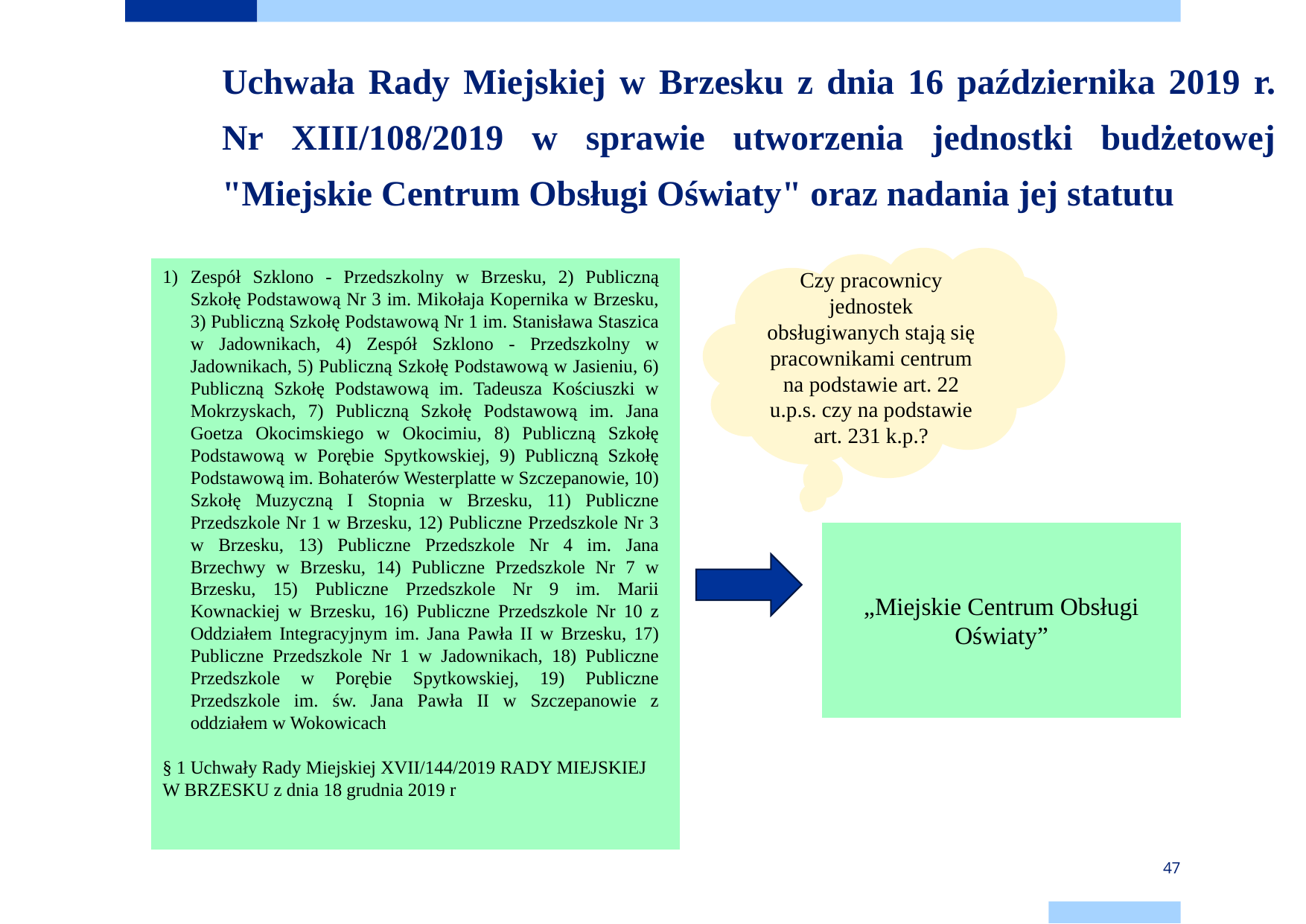

# Uchwała Rady Miejskiej w Brzesku z dnia 16 października 2019 r. Nr XIII/108/2019 w sprawie utworzenia jednostki budżetowej "Miejskie Centrum Obsługi Oświaty" oraz nadania jej statutu

Czy pracownicy jednostek obsługiwanych stają się pracownikami centrum na podstawie art. 22 u.p.s. czy na podstawie art. 231 k.p.?

Zespół Szklono - Przedszkolny w Brzesku, 2) Publiczną Szkołę Podstawową Nr 3 im. Mikołaja Kopernika w Brzesku, 3) Publiczną Szkołę Podstawową Nr 1 im. Stanisława Staszica w Jadownikach, 4) Zespół Szklono - Przedszkolny w Jadownikach, 5) Publiczną Szkołę Podstawową w Jasieniu, 6) Publiczną Szkołę Podstawową im. Tadeusza Kościuszki w Mokrzyskach, 7) Publiczną Szkołę Podstawową im. Jana Goetza Okocimskiego w Okocimiu, 8) Publiczną Szkołę Podstawową w Porębie Spytkowskiej, 9) Publiczną Szkołę Podstawową im. Bohaterów Westerplatte w Szczepanowie, 10) Szkołę Muzyczną I Stopnia w Brzesku, 11) Publiczne Przedszkole Nr 1 w Brzesku, 12) Publiczne Przedszkole Nr 3 w Brzesku, 13) Publiczne Przedszkole Nr 4 im. Jana Brzechwy w Brzesku, 14) Publiczne Przedszkole Nr 7 w Brzesku, 15) Publiczne Przedszkole Nr 9 im. Marii Kownackiej w Brzesku, 16) Publiczne Przedszkole Nr 10 z Oddziałem Integracyjnym im. Jana Pawła II w Brzesku, 17) Publiczne Przedszkole Nr 1 w Jadownikach, 18) Publiczne Przedszkole w Porębie Spytkowskiej, 19) Publiczne Przedszkole im. św. Jana Pawła II w Szczepanowie z oddziałem w Wokowicach

§ 1 Uchwały Rady Miejskiej XVII/144/2019 RADY MIEJSKIEJ W BRZESKU z dnia 18 grudnia 2019 r
„Miejskie Centrum Obsługi Oświaty”

47